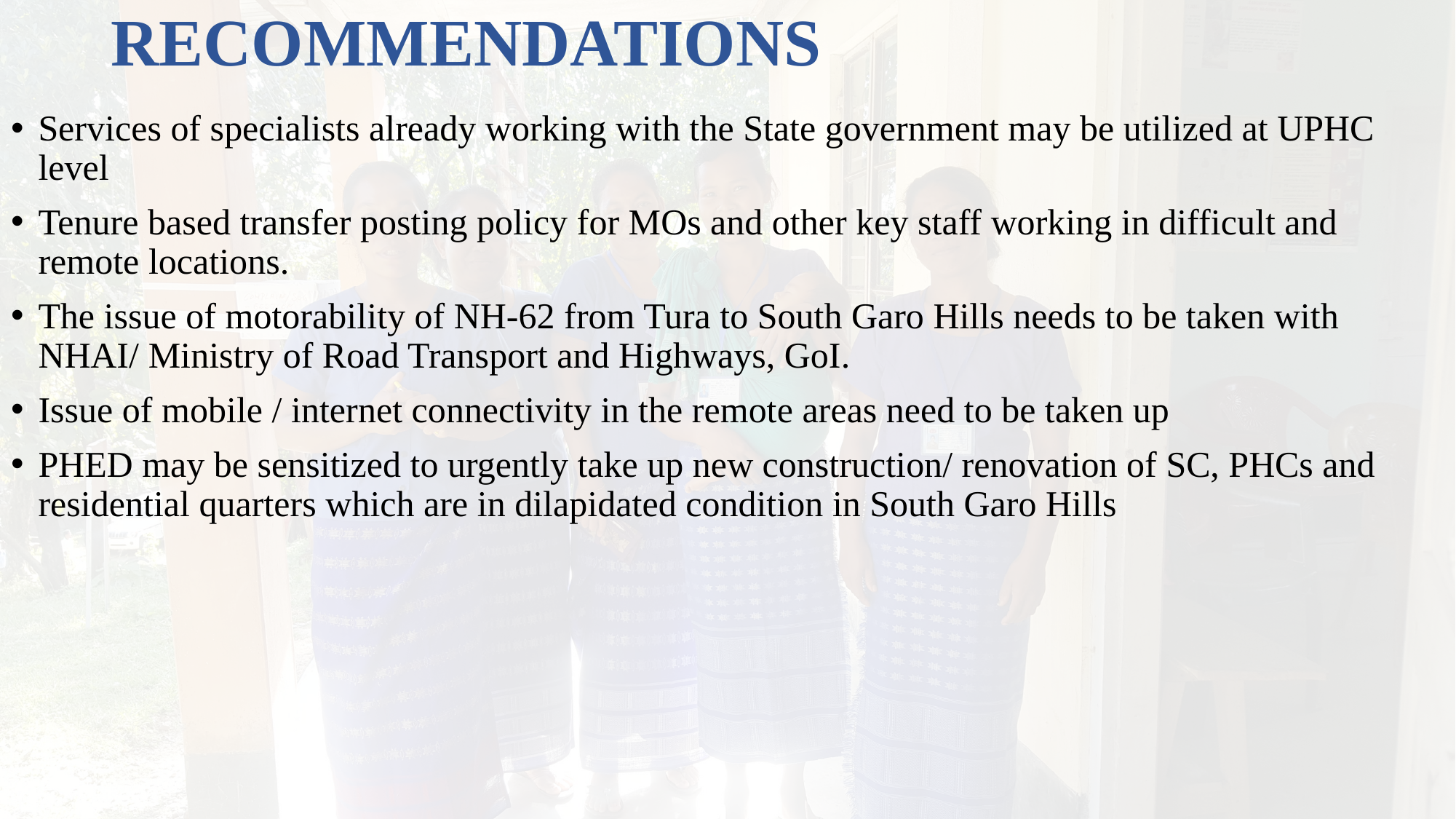

# RECOMMENDATIONS
Services of specialists already working with the State government may be utilized at UPHC level
Tenure based transfer posting policy for MOs and other key staff working in difficult and remote locations.
The issue of motorability of NH-62 from Tura to South Garo Hills needs to be taken with NHAI/ Ministry of Road Transport and Highways, GoI.
Issue of mobile / internet connectivity in the remote areas need to be taken up
PHED may be sensitized to urgently take up new construction/ renovation of SC, PHCs and residential quarters which are in dilapidated condition in South Garo Hills